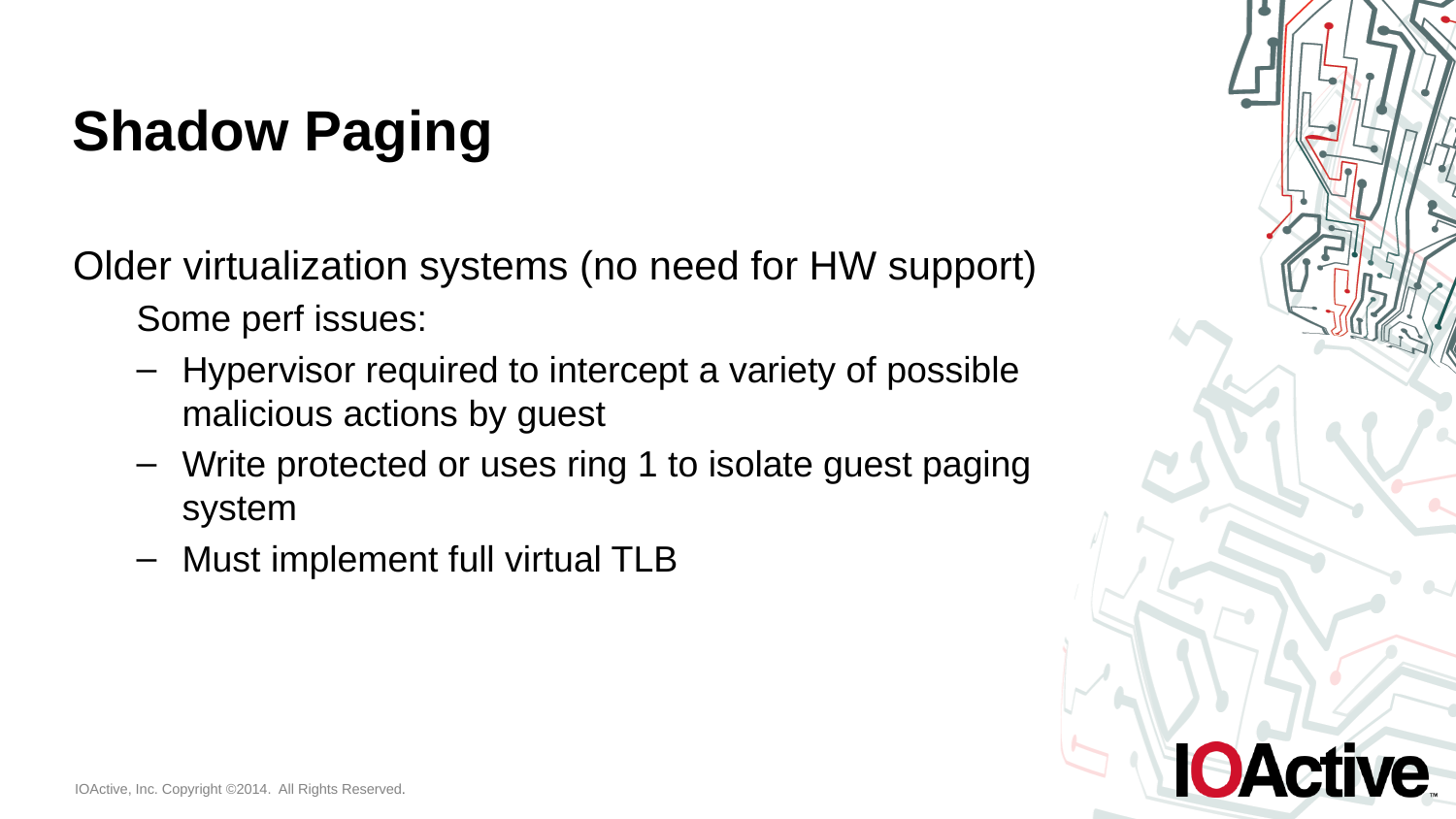

# Shadow Paging
Older virtualization systems (no need for HW support)
Some perf issues:
Hypervisor required to intercept a variety of possible malicious actions by guest
Write protected or uses ring 1 to isolate guest paging system
Must implement full virtual TLB